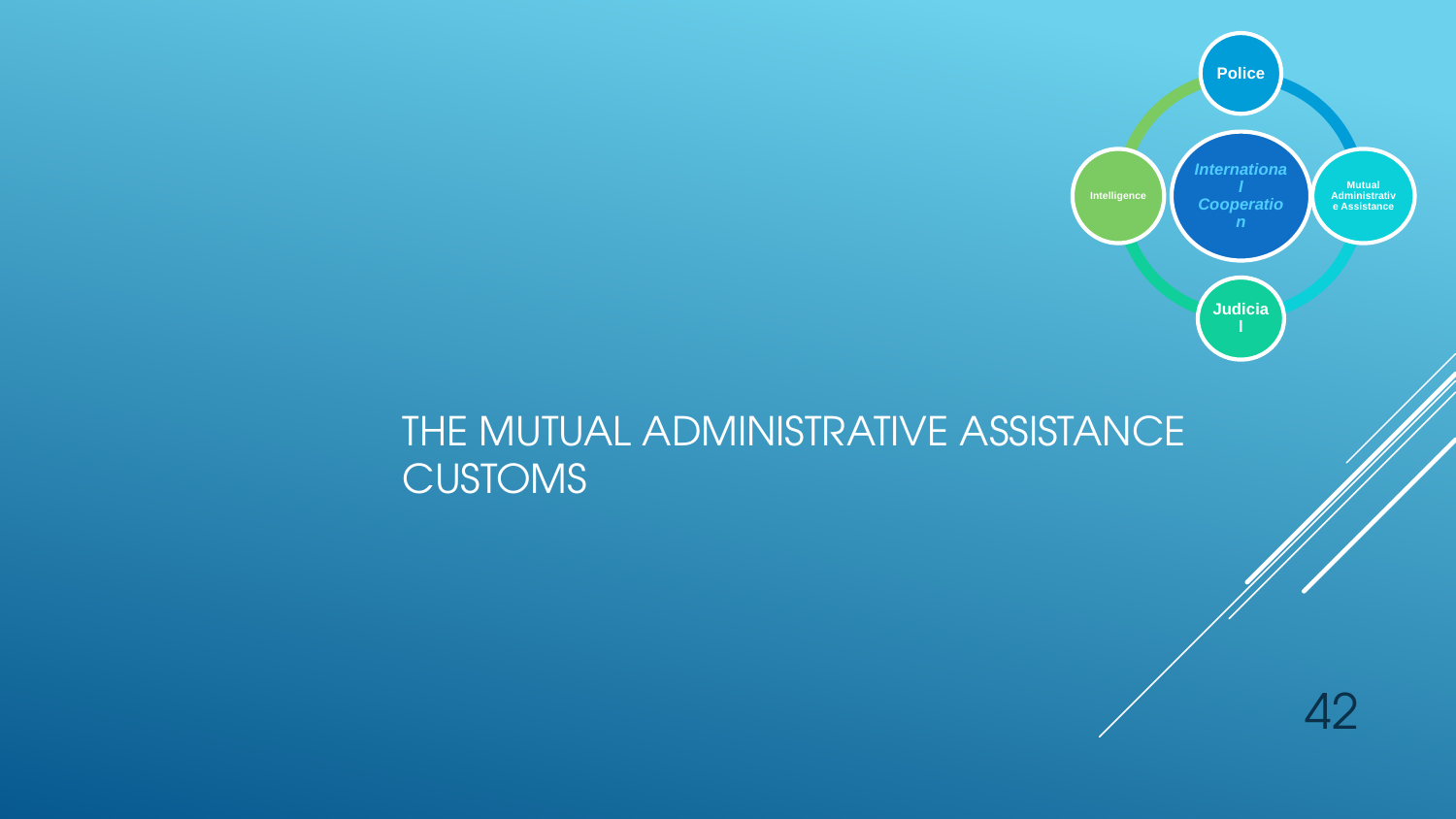

International Cooperation
Police
Mutual Administrative Assistance
Judicial
Intelligence
# The Mutual Administrative Assistance Customs
42